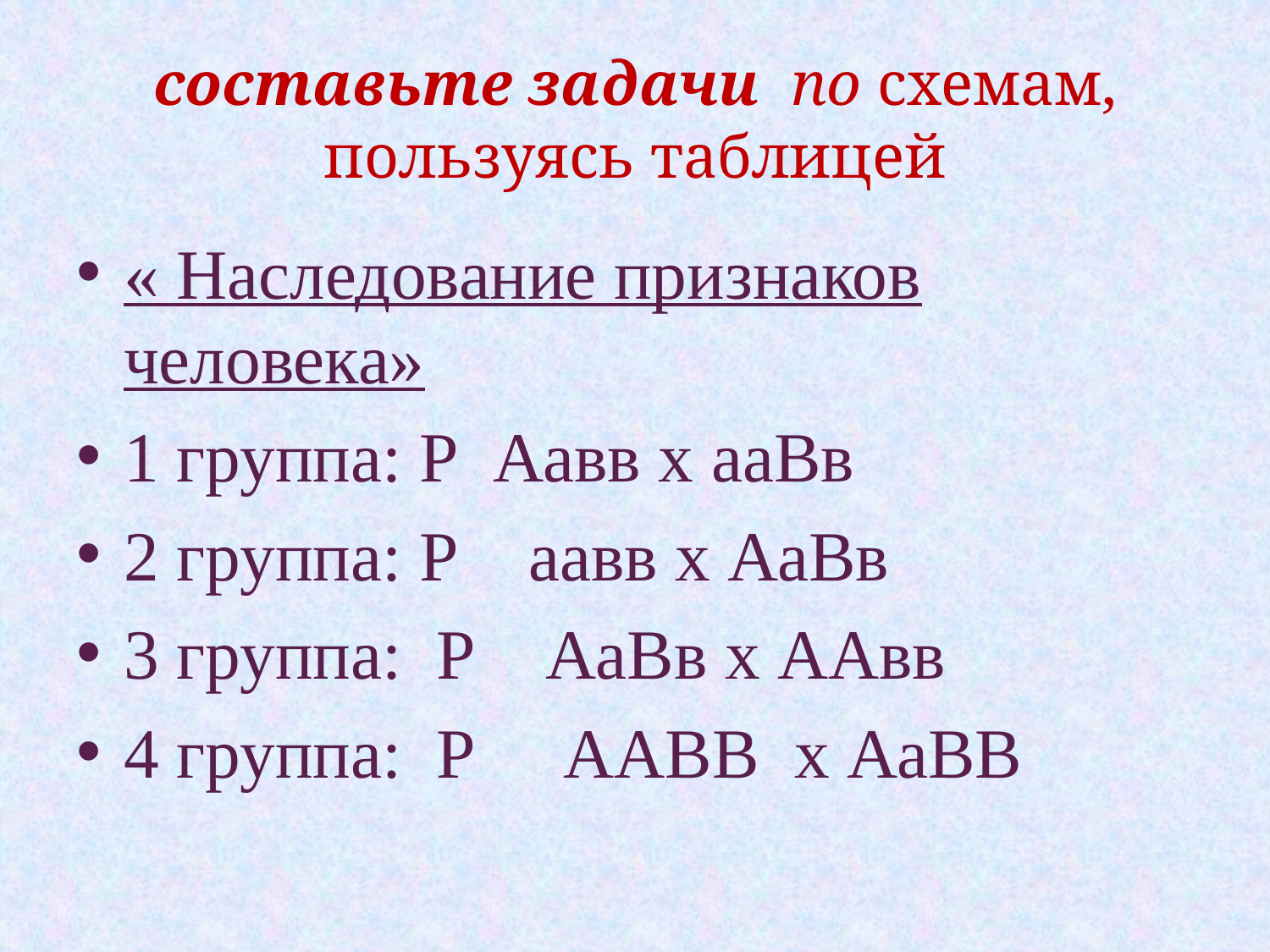

# составьте задачи  по схемам, пользуясь таблицей
« Наследование признаков человека»
1 группа: Р  Аавв х ааВв
2 группа: Р    аавв х АаВв
3 группа:  Р    АаВв х ААвв
4 группа:  Р     ААВВ  х АаВВ